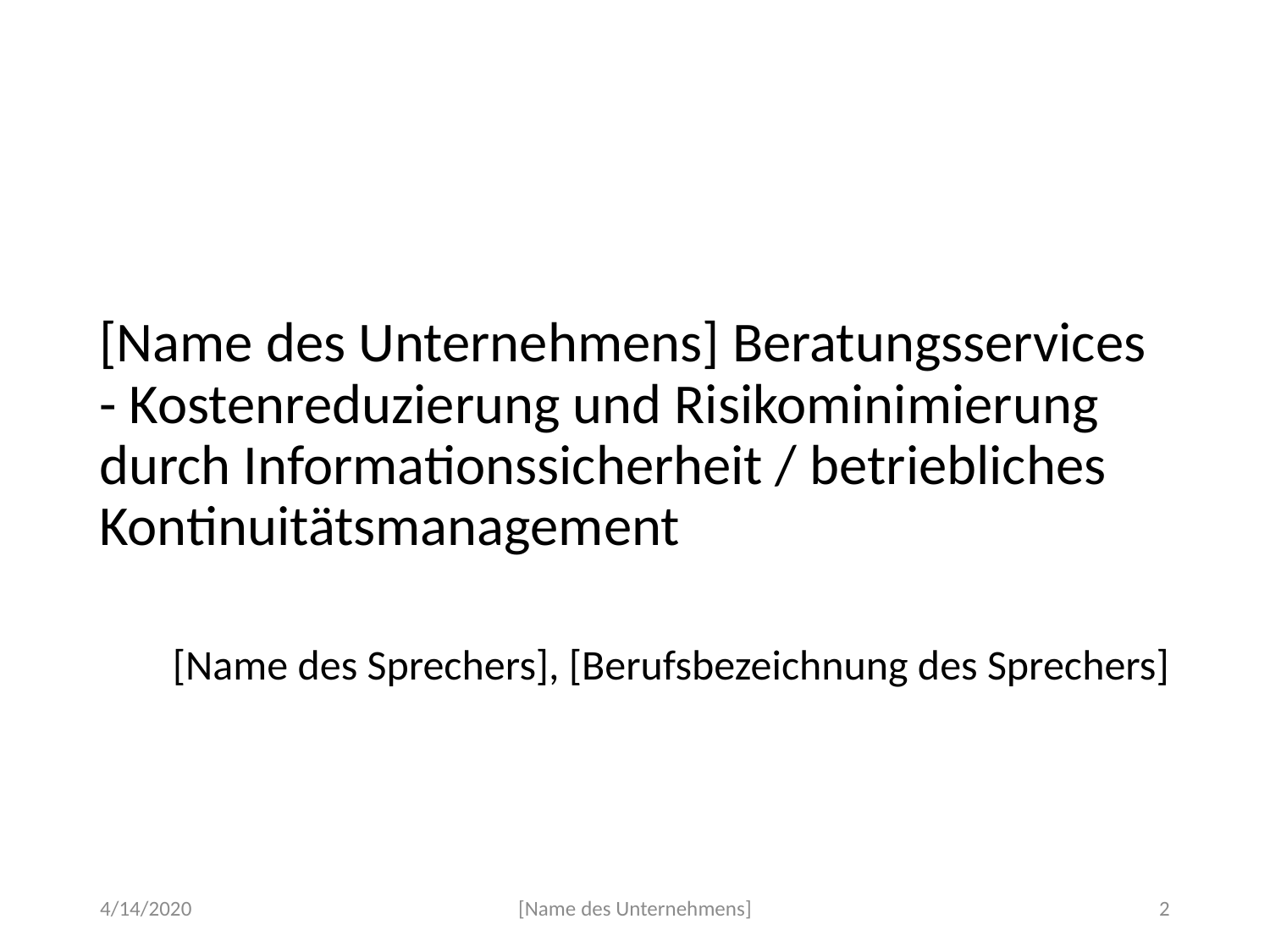

# [Name des Unternehmens] Beratungsservices - Kostenreduzierung und Risikominimierung durch Informationssicherheit / betriebliches Kontinuitätsmanagement
[Name des Sprechers], [Berufsbezeichnung des Sprechers]
4/14/2020
[Name des Unternehmens]
2